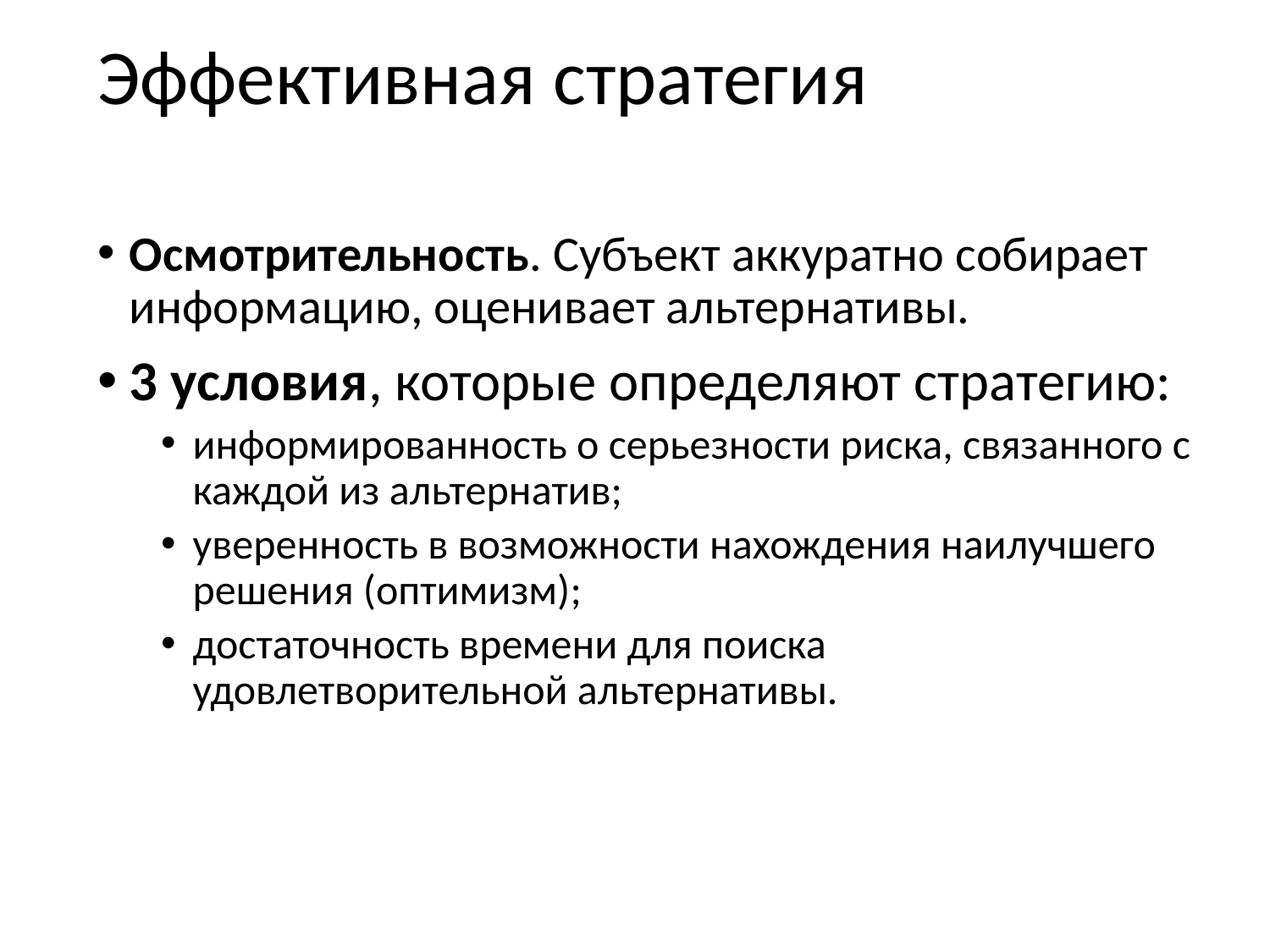

# Эффективная стратегия
Осмотрительность. Субъект аккуратно собирает информацию, оценивает альтернативы.
3 условия, которые определяют стратегию:
информированность о серьезности риска, связанного с каждой из альтернатив;
уверенность в возможности нахождения наилучшего решения (оптимизм);
достаточность времени для поиска удовлетворительной альтернативы.